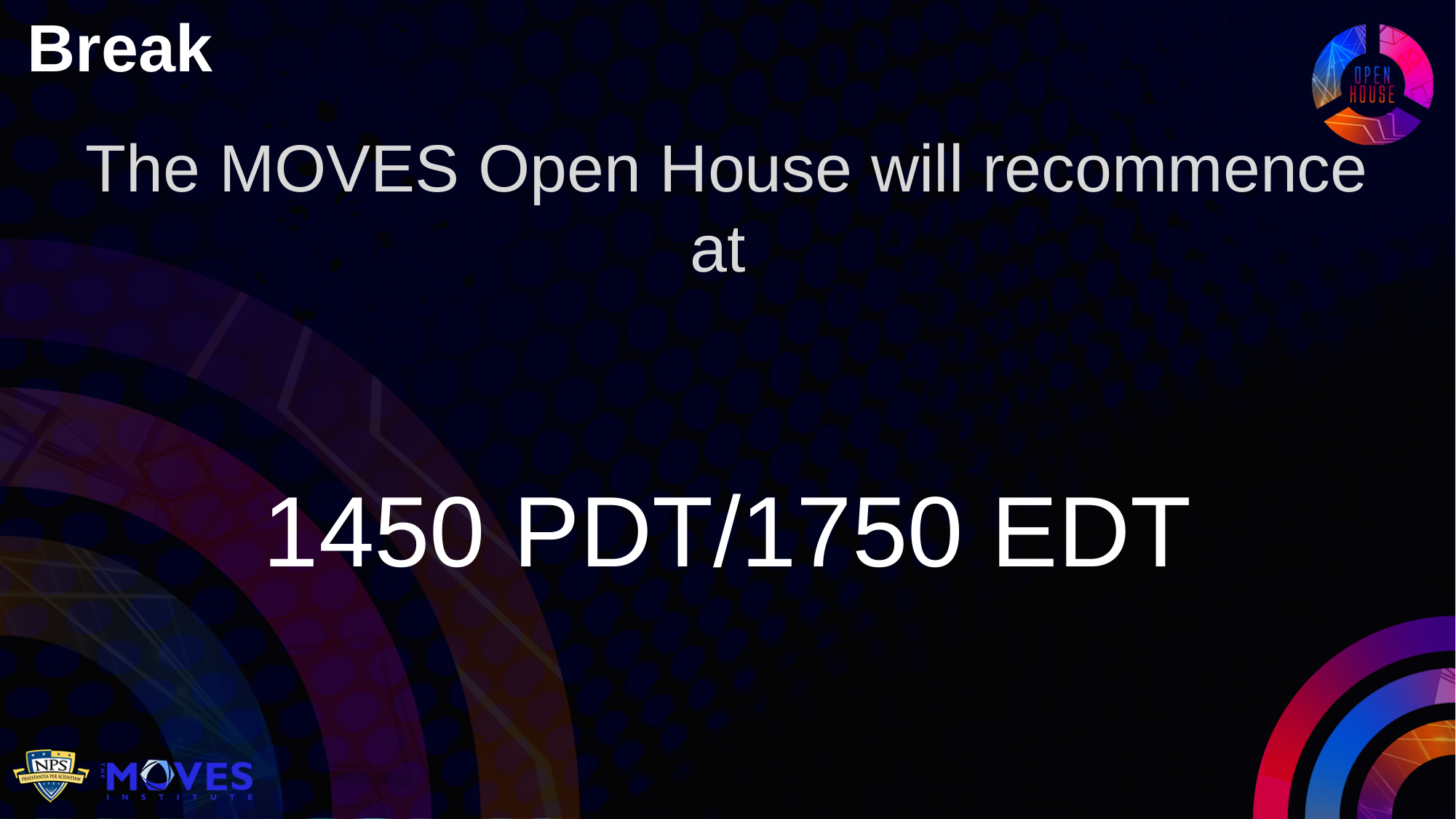

Break
The MOVES Open House will recommence at

1450 PDT/1750 EDT